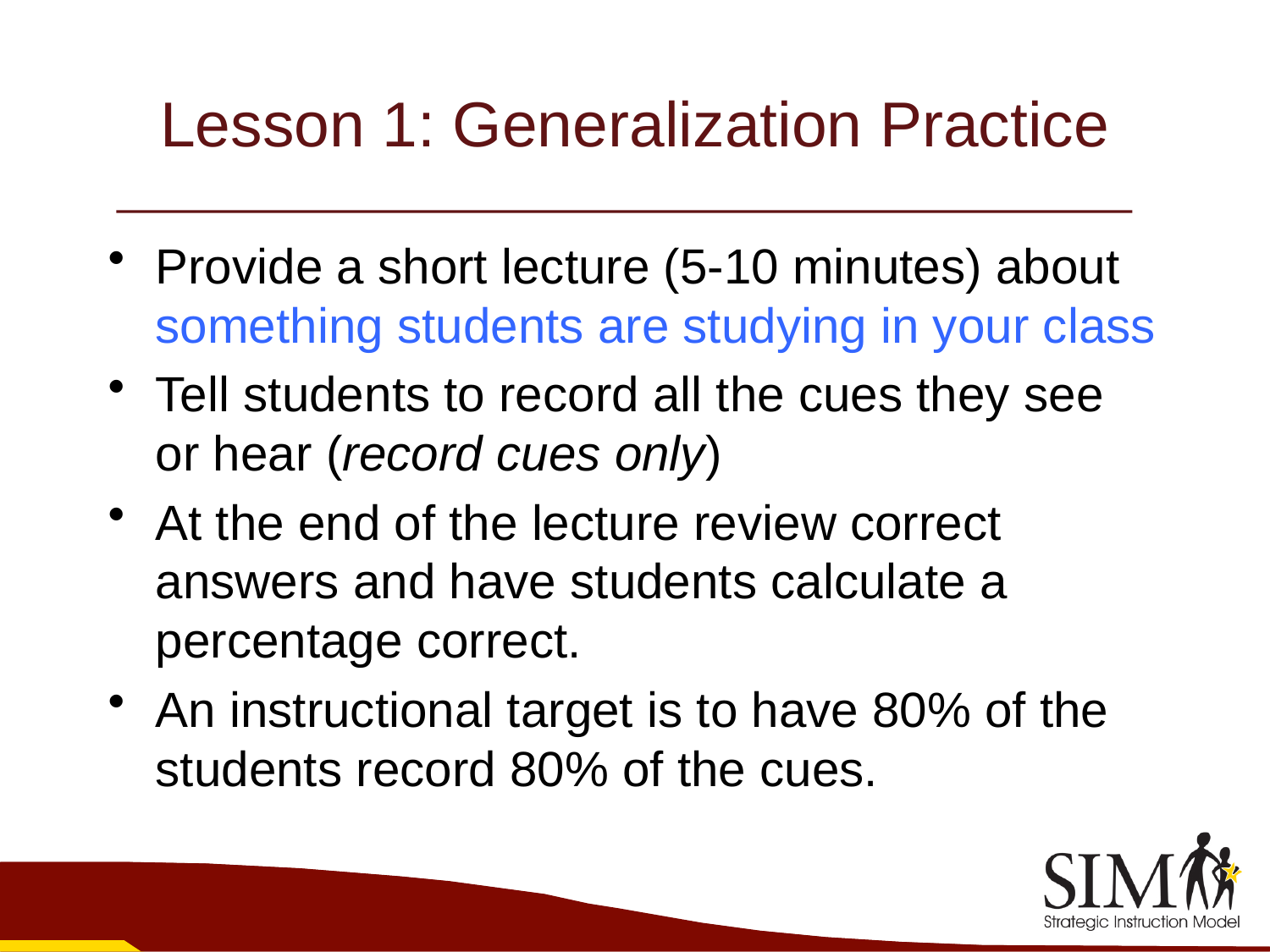

# Lesson 1: Generalization Practice
Provide a short lecture (5-10 minutes) about something students are studying in your class
Tell students to record all the cues they see or hear (record cues only)
At the end of the lecture review correct answers and have students calculate a percentage correct.
An instructional target is to have 80% of the students record 80% of the cues.